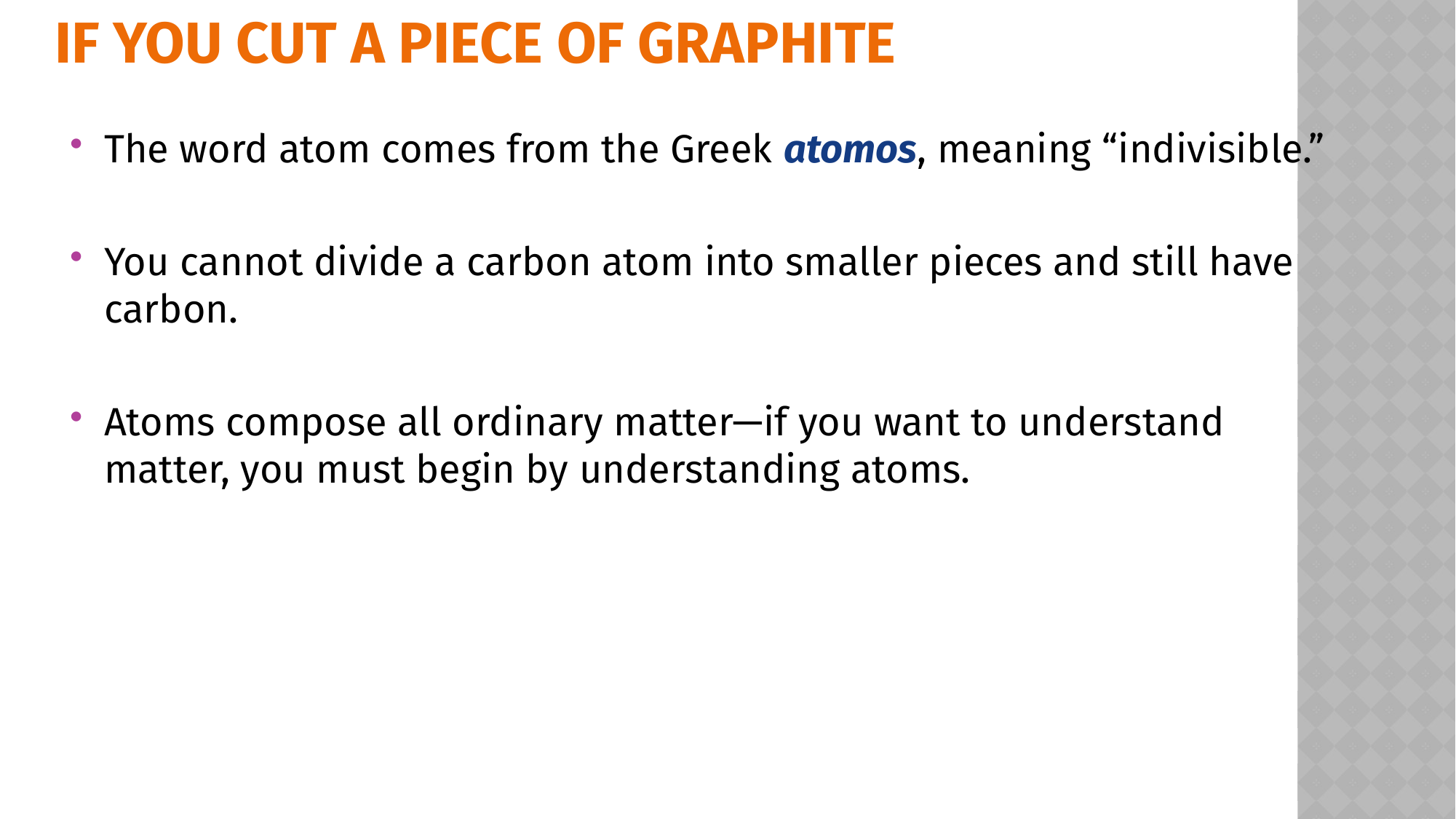

# If You Cut a Piece of Graphite
The word atom comes from the Greek atomos, meaning “indivisible.”

You cannot divide a carbon atom into smaller pieces and still have carbon.

Atoms compose all ordinary matter—if you want to understand matter, you must begin by understanding atoms.